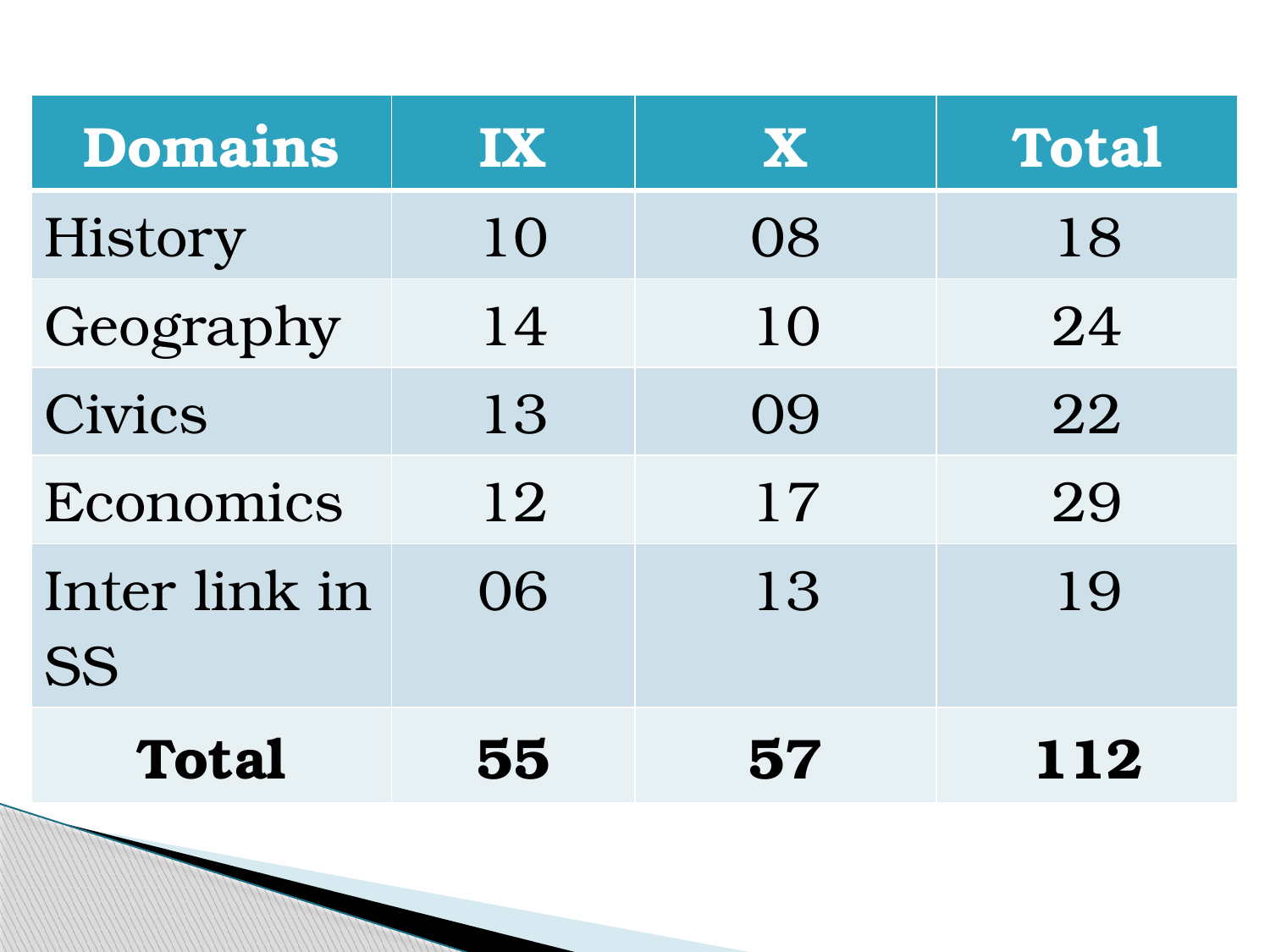

| Domains | IX | X | Total |
| --- | --- | --- | --- |
| History | 10 | 08 | 18 |
| Geography | 14 | 10 | 24 |
| Civics | 13 | 09 | 22 |
| Economics | 12 | 17 | 29 |
| Inter link in SS | 06 | 13 | 19 |
| Total | 55 | 57 | 112 |